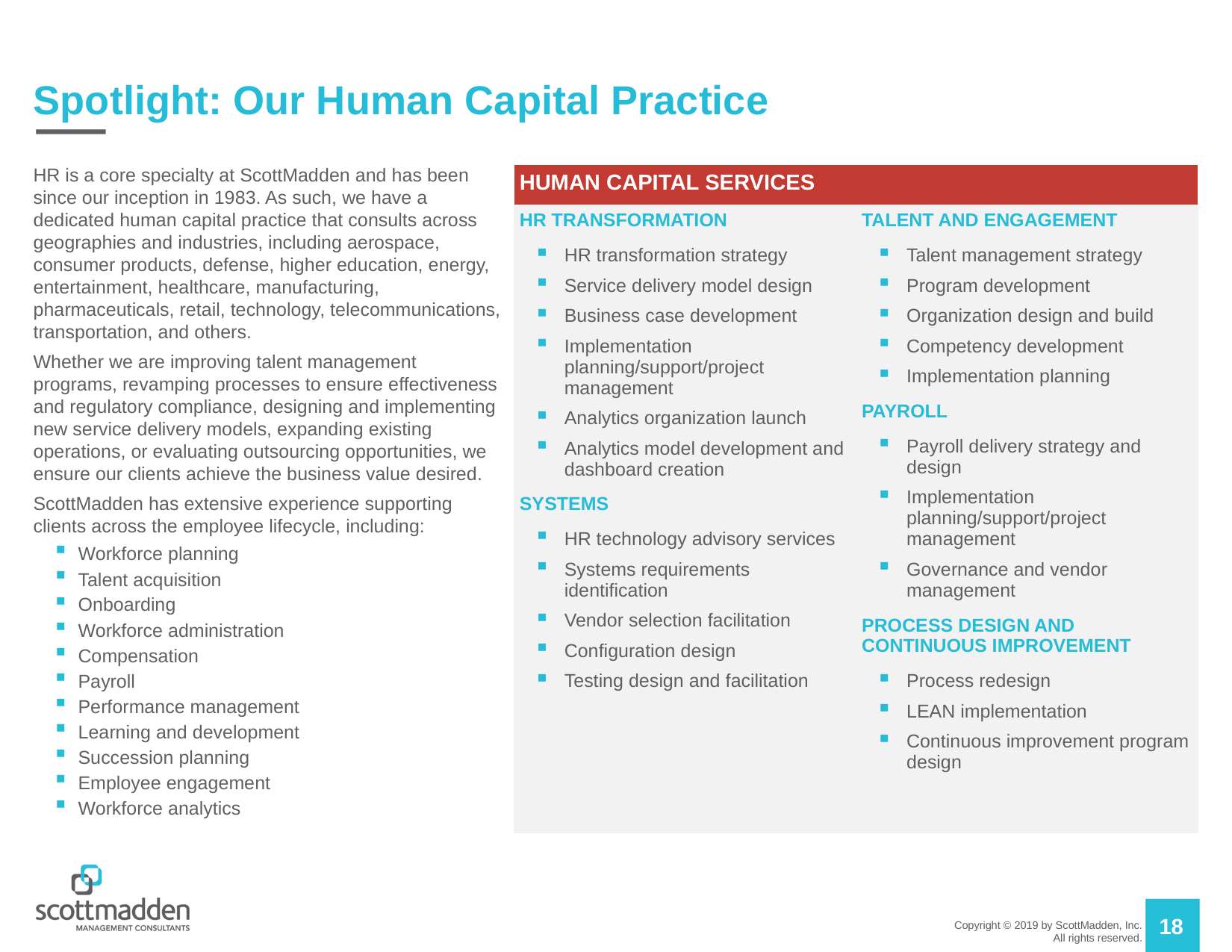

# Spotlight: Our Human Capital Practice
HR is a core specialty at ScottMadden and has been since our inception in 1983. As such, we have a dedicated human capital practice that consults across geographies and industries, including aerospace, consumer products, defense, higher education, energy, entertainment, healthcare, manufacturing, pharmaceuticals, retail, technology, telecommunications, transportation, and others.
Whether we are improving talent management programs, revamping processes to ensure effectiveness and regulatory compliance, designing and implementing new service delivery models, expanding existing operations, or evaluating outsourcing opportunities, we ensure our clients achieve the business value desired.
ScottMadden has extensive experience supporting clients across the employee lifecycle, including:
Workforce planning
Talent acquisition
Onboarding
Workforce administration
Compensation
Payroll
Performance management
Learning and development
Succession planning
Employee engagement
Workforce analytics
| HUMAN CAPITAL SERVICES |  |
| --- | --- |
| HR TRANSFORMATION HR transformation strategy Service delivery model design Business case development Implementation planning/support/project management Analytics organization launch Analytics model development and dashboard creation SYSTEMS HR technology advisory services Systems requirements identification Vendor selection facilitation Configuration design Testing design and facilitation | TALENT AND ENGAGEMENT Talent management strategy Program development Organization design and build Competency development Implementation planning PAYROLL Payroll delivery strategy and design Implementation planning/support/project management Governance and vendor management PROCESS DESIGN AND CONTINUOUS IMPROVEMENT Process redesign LEAN implementation Continuous improvement program design |
18